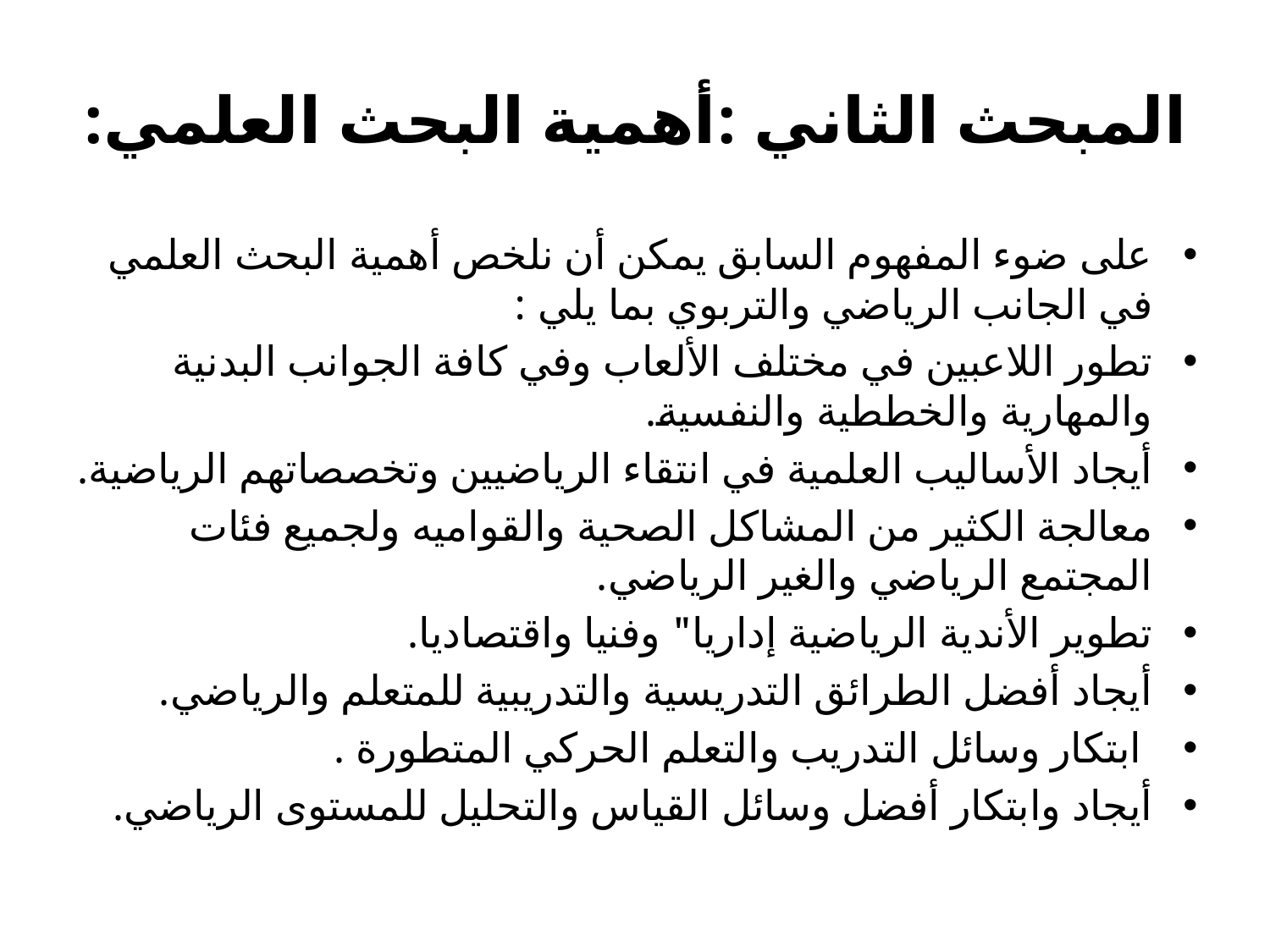

# المبحث الثاني :أهمية البحث العلمي:
على ضوء المفهوم السابق يمكن أن نلخص أهمية البحث العلمي في الجانب الرياضي والتربوي بما يلي :
تطور اللاعبين في مختلف الألعاب وفي كافة الجوانب البدنية والمهارية والخططية والنفسية.
أيجاد الأساليب العلمية في انتقاء الرياضيين وتخصصاتهم الرياضية.
معالجة الكثير من المشاكل الصحية والقواميه ولجميع فئات المجتمع الرياضي والغير الرياضي.
تطوير الأندية الرياضية إداريا" وفنيا واقتصاديا.
أيجاد أفضل الطرائق التدريسية والتدريبية للمتعلم والرياضي.
 ابتكار وسائل التدريب والتعلم الحركي المتطورة .
أيجاد وابتكار أفضل وسائل القياس والتحليل للمستوى الرياضي.